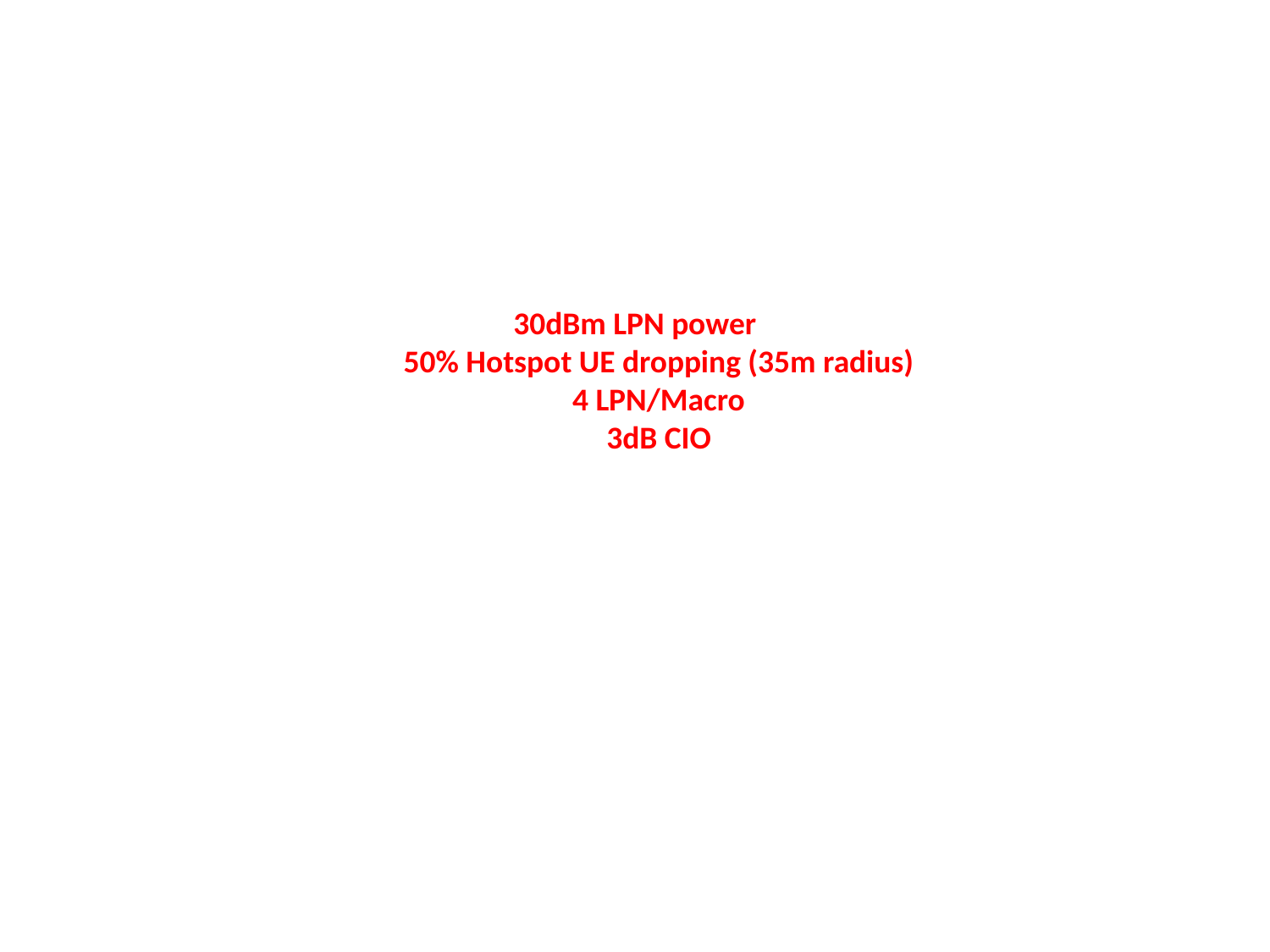

# 30dBm LPN power 50% Hotspot UE dropping (35m radius) 4 LPN/Macro 3dB CIO